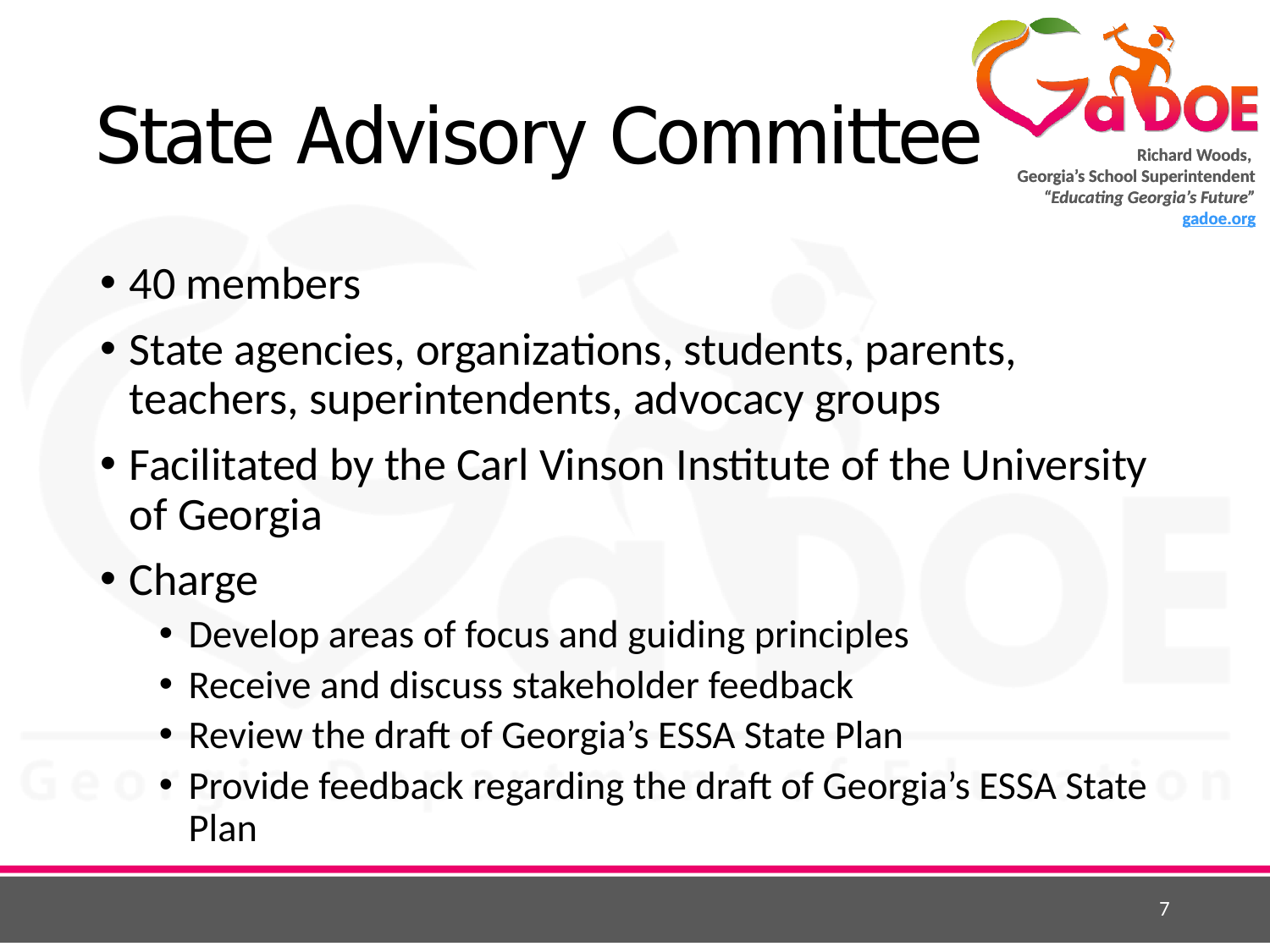

# State Advisory Committee
40 members
State agencies, organizations, students, parents, teachers, superintendents, advocacy groups
Facilitated by the Carl Vinson Institute of the University of Georgia
Charge
Develop areas of focus and guiding principles
Receive and discuss stakeholder feedback
Review the draft of Georgia’s ESSA State Plan
Provide feedback regarding the draft of Georgia’s ESSA State Plan
7